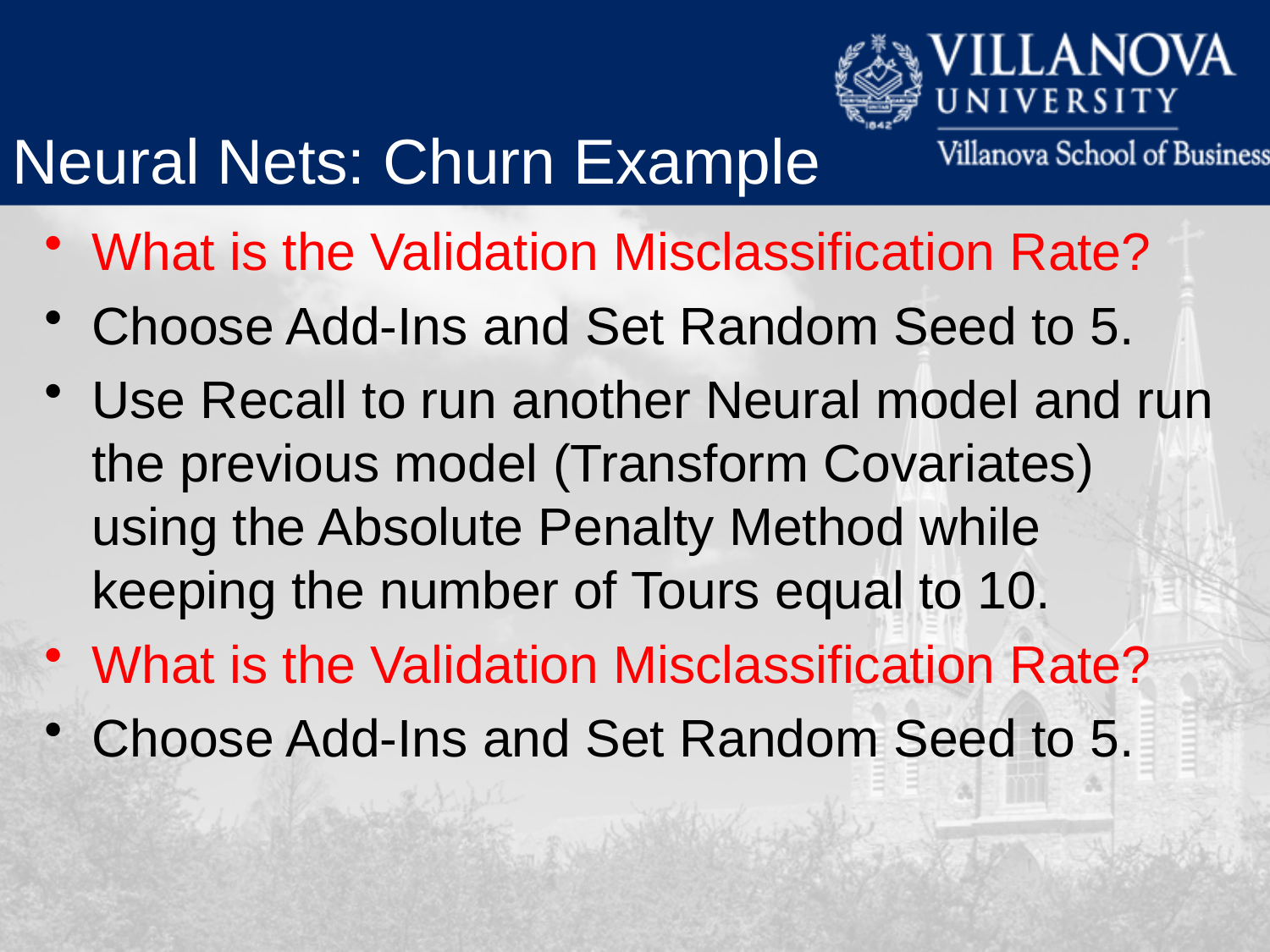

Neural Nets: Churn Example
What is the Validation Misclassification Rate?
Choose Add-Ins and Set Random Seed to 5.
Use Recall to run another Neural model and run the previous model (Transform Covariates) using the Absolute Penalty Method while keeping the number of Tours equal to 10.
What is the Validation Misclassification Rate?
Choose Add-Ins and Set Random Seed to 5.